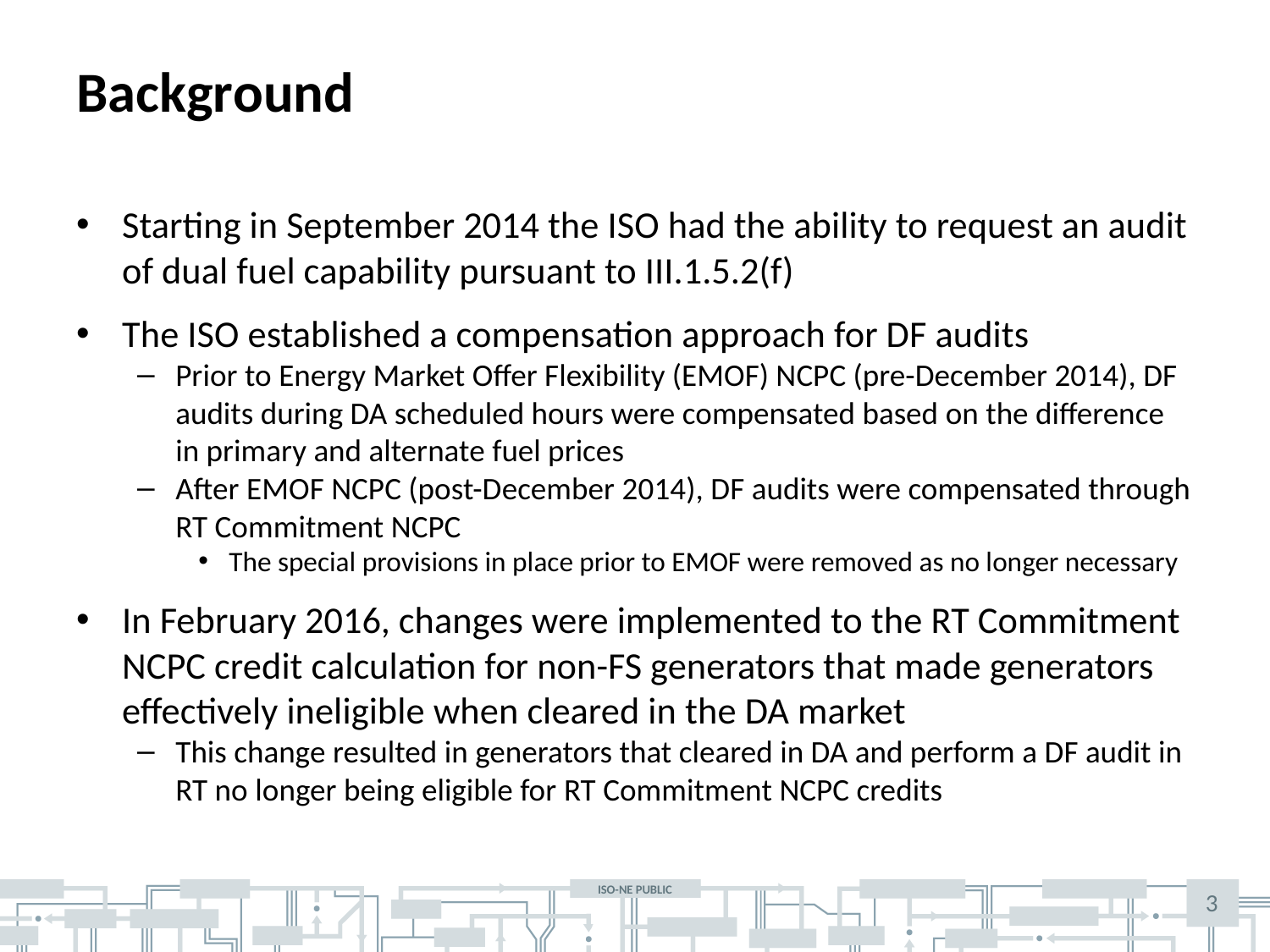

# Background
Starting in September 2014 the ISO had the ability to request an audit of dual fuel capability pursuant to III.1.5.2(f)
The ISO established a compensation approach for DF audits
Prior to Energy Market Offer Flexibility (EMOF) NCPC (pre-December 2014), DF audits during DA scheduled hours were compensated based on the difference in primary and alternate fuel prices
After EMOF NCPC (post-December 2014), DF audits were compensated through RT Commitment NCPC
The special provisions in place prior to EMOF were removed as no longer necessary
In February 2016, changes were implemented to the RT Commitment NCPC credit calculation for non-FS generators that made generators effectively ineligible when cleared in the DA market
This change resulted in generators that cleared in DA and perform a DF audit in RT no longer being eligible for RT Commitment NCPC credits
3